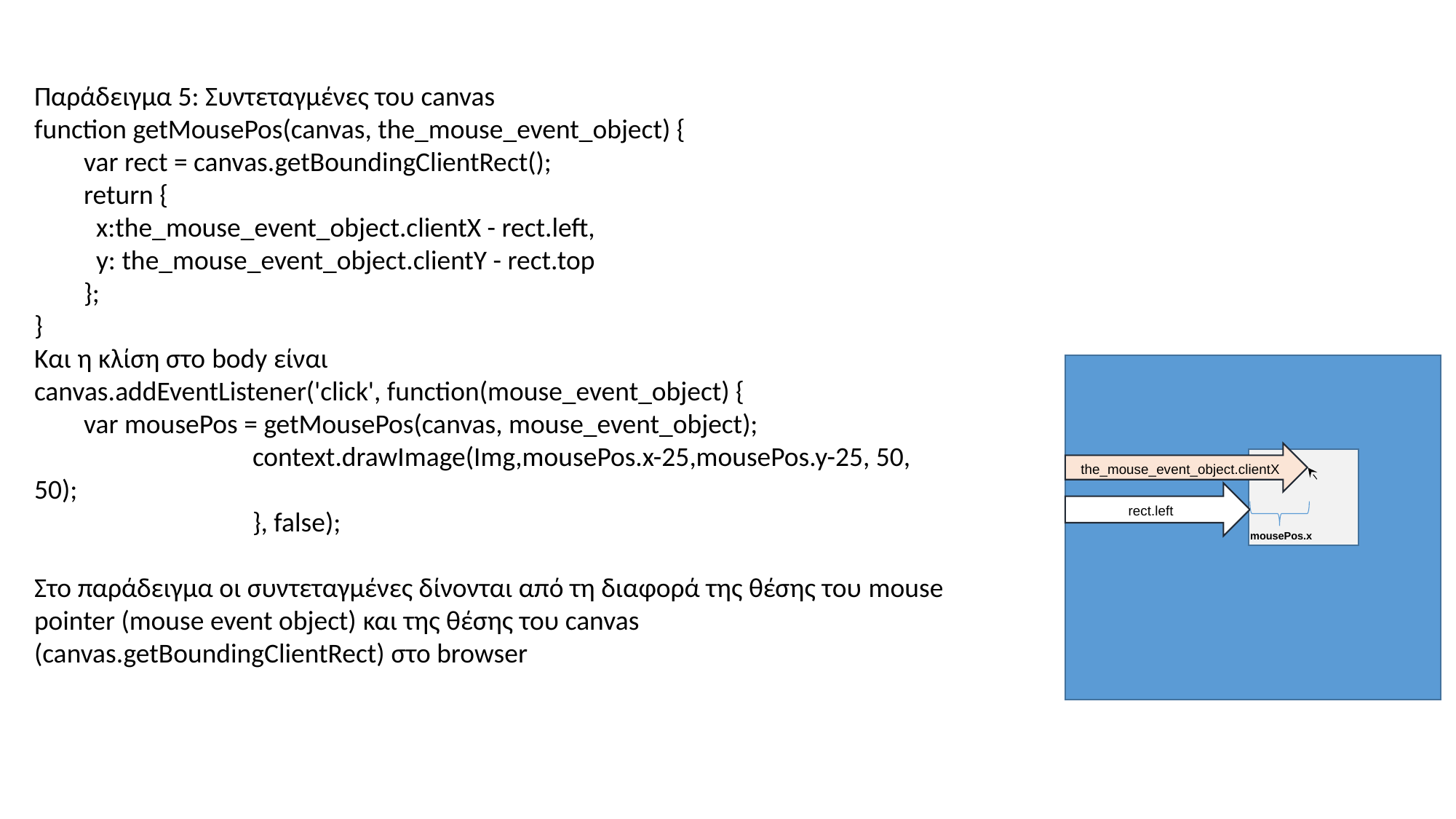

Παράδειγμα 5: Συντεταγμένες του canvas
function getMousePos(canvas, the_mouse_event_object) {
        var rect = canvas.getBoundingClientRect();
        return {
          x:the_mouse_event_object.clientX - rect.left,
          y: the_mouse_event_object.clientY - rect.top
        };
}
Και η κλίση στο body είναι
canvas.addEventListener('click', function(mouse_event_object) {
        var mousePos = getMousePos(canvas, mouse_event_object);
		context.drawImage(Img,mousePos.x-25,mousePos.y-25, 50, 50);
		}, false);

Στο παράδειγμα οι συντεταγμένες δίνονται από τη διαφορά της θέσης του mouse pointer (mouse event object) και της θέσης του canvas  (canvas.getBoundingClientRect) στο browser

the_mouse_event_object.clientX

rect.left

mousePos.x